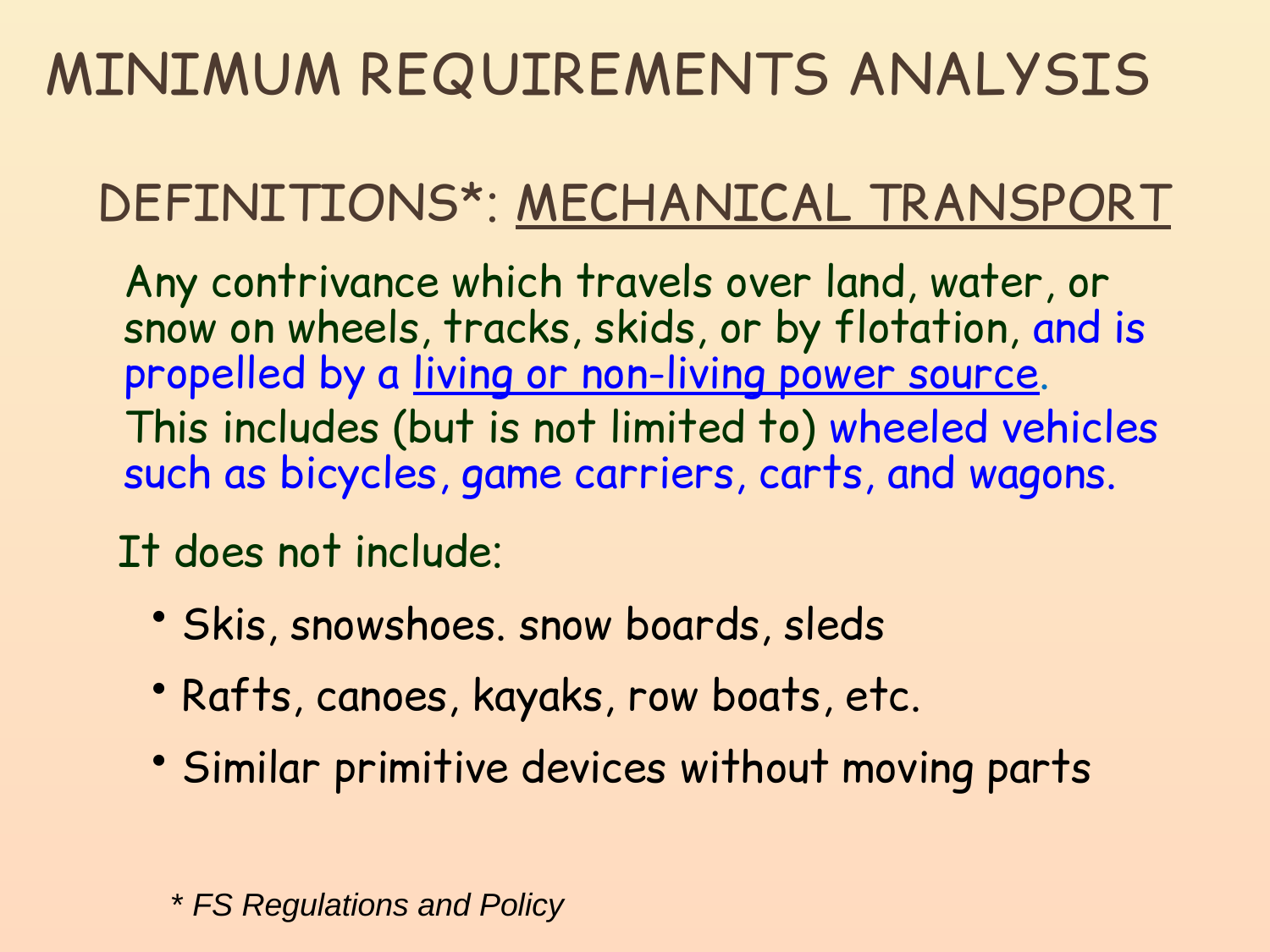

Minimum Requirements Analysis
# Definitions*: Mechanical Transport
	Any contrivance which travels over land, water, or snow on wheels, tracks, skids, or by flotation, and is propelled by a living or non-living power source.
	This includes (but is not limited to) wheeled vehicles such as bicycles, game carriers, carts, and wagons.
It does not include:
Skis, snowshoes. snow boards, sleds
Rafts, canoes, kayaks, row boats, etc.
Similar primitive devices without moving parts
* FS Regulations and Policy